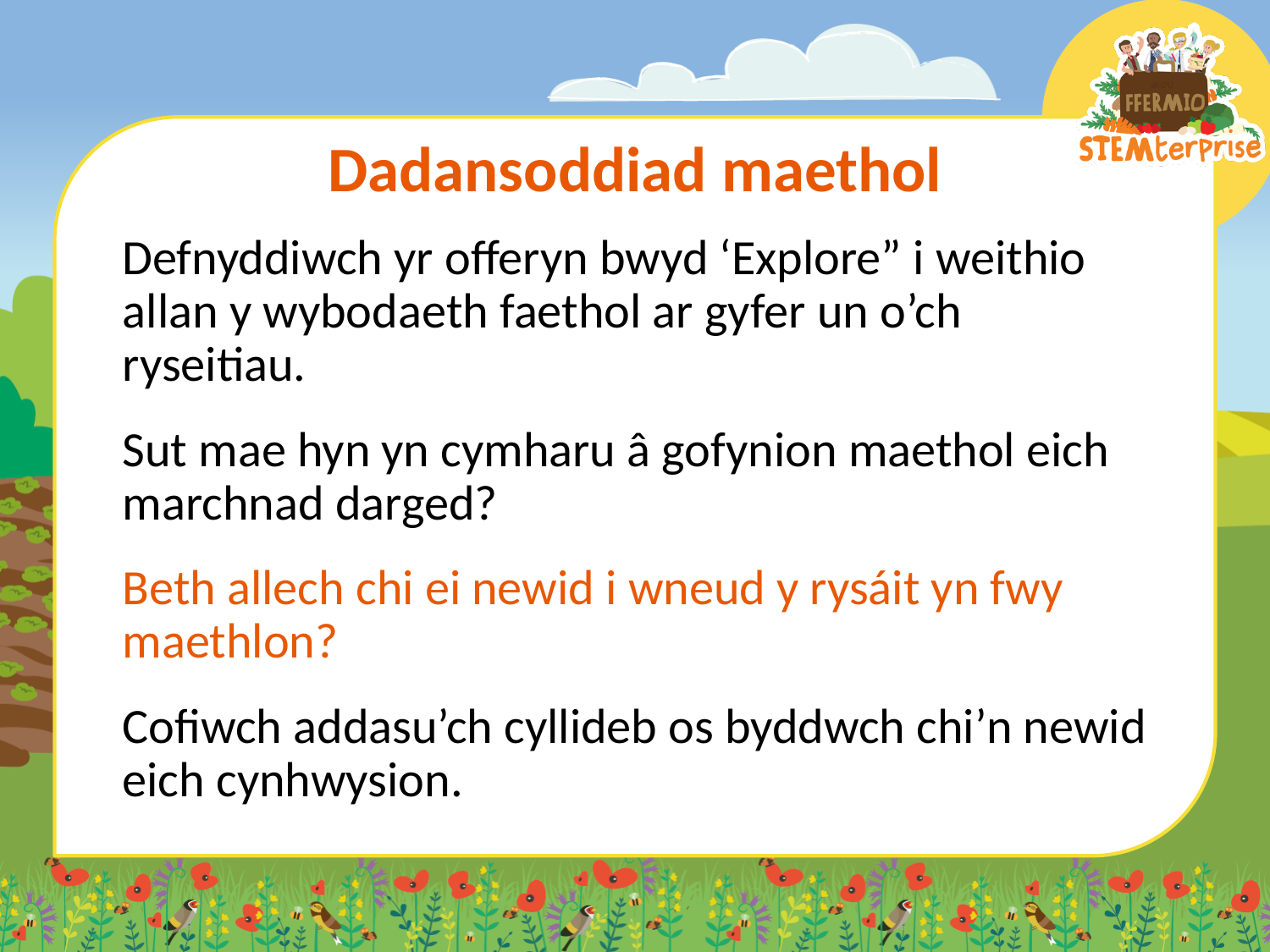

# Dadansoddiad maethol
Defnyddiwch yr offeryn bwyd ‘Explore” i weithio allan y wybodaeth faethol ar gyfer un o’ch ryseitiau.
Sut mae hyn yn cymharu â gofynion maethol eich marchnad darged?
Beth allech chi ei newid i wneud y rysáit yn fwy maethlon?
Cofiwch addasu’ch cyllideb os byddwch chi’n newid eich cynhwysion.